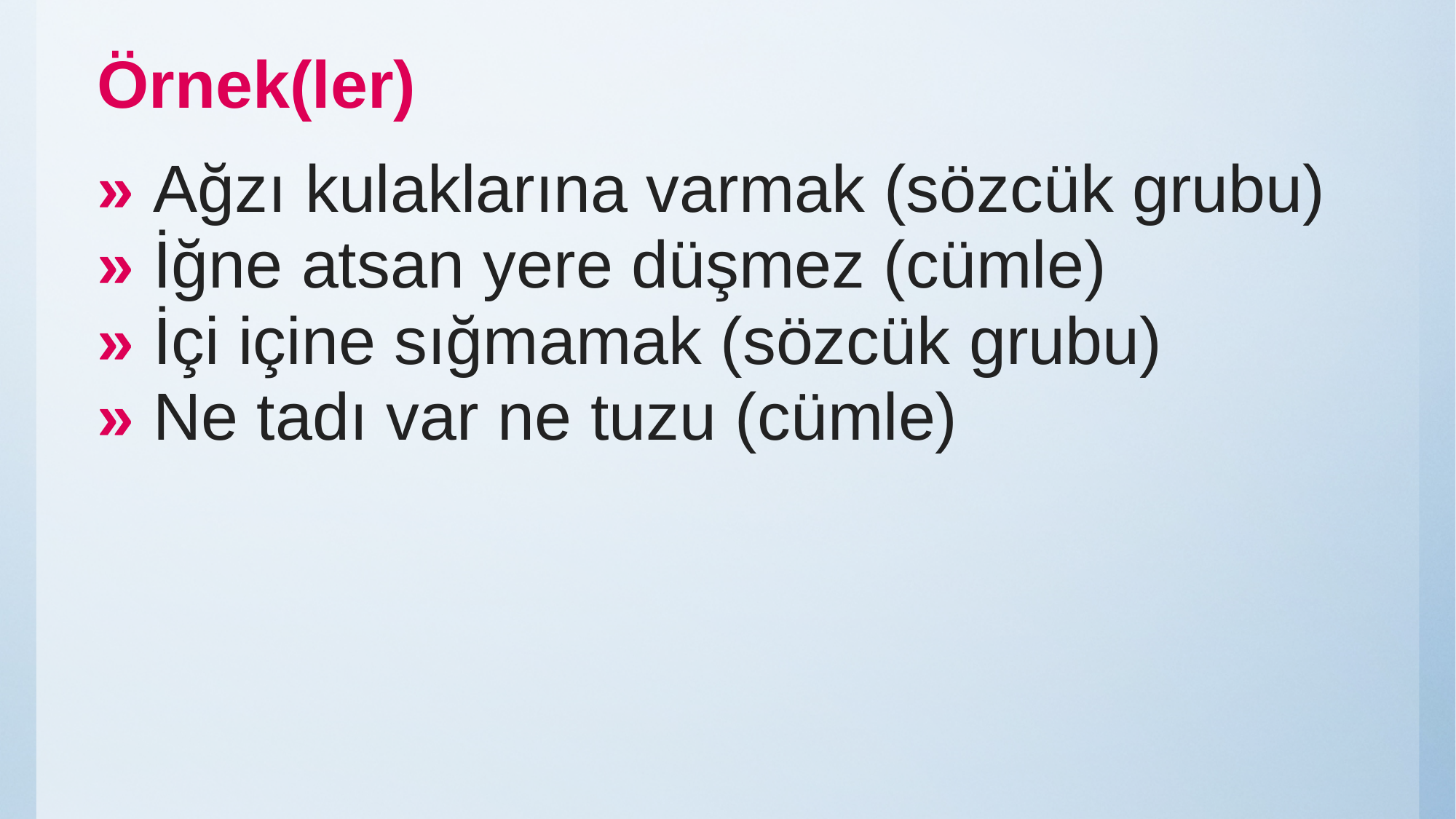

#
Örnek(ler)
» Ağzı kulaklarına varmak (sözcük grubu)
» İğne atsan yere düşmez (cümle)
» İçi içine sığmamak (sözcük grubu)
» Ne tadı var ne tuzu (cümle)